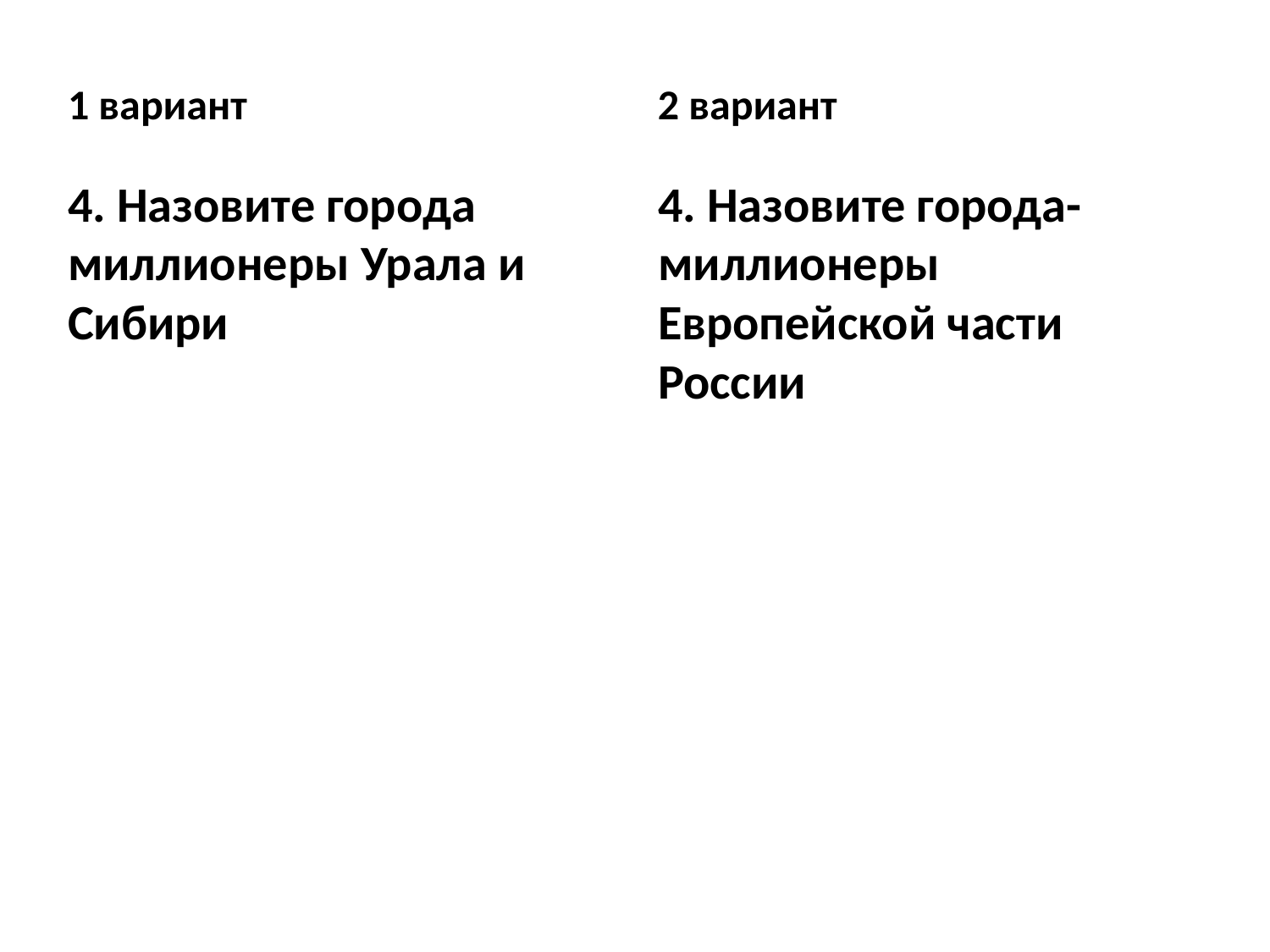

1 вариант
2 вариант
4. Назовите города миллионеры Урала и Сибири
4. Назовите города-миллионеры Европейской части России